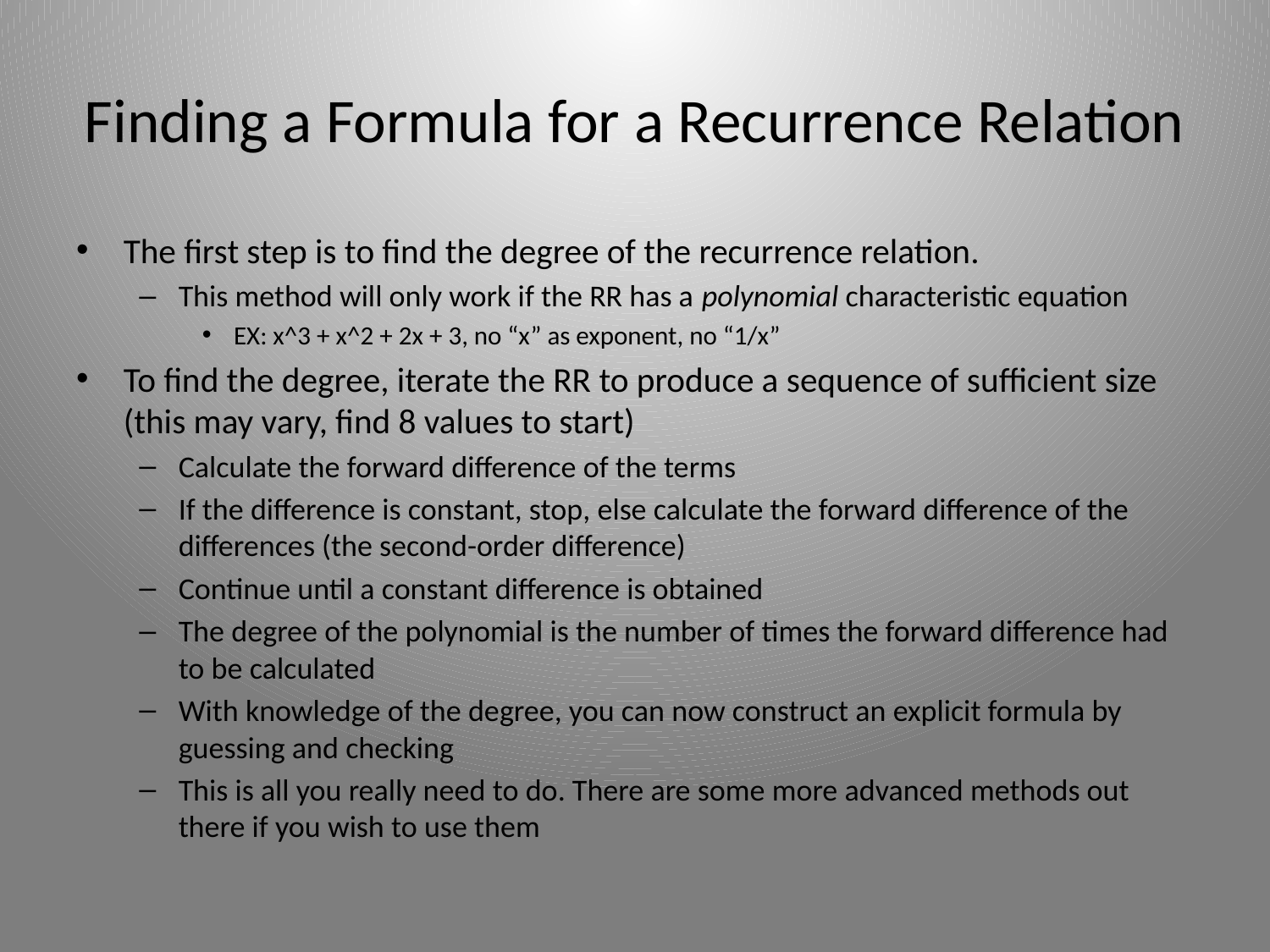

# Finding a Formula for a Recurrence Relation
The first step is to find the degree of the recurrence relation.
This method will only work if the RR has a polynomial characteristic equation
EX: x^3 + x^2 + 2x + 3, no “x” as exponent, no “1/x”
To find the degree, iterate the RR to produce a sequence of sufficient size (this may vary, find 8 values to start)
Calculate the forward difference of the terms
If the difference is constant, stop, else calculate the forward difference of the differences (the second-order difference)
Continue until a constant difference is obtained
The degree of the polynomial is the number of times the forward difference had to be calculated
With knowledge of the degree, you can now construct an explicit formula by guessing and checking
This is all you really need to do. There are some more advanced methods out there if you wish to use them